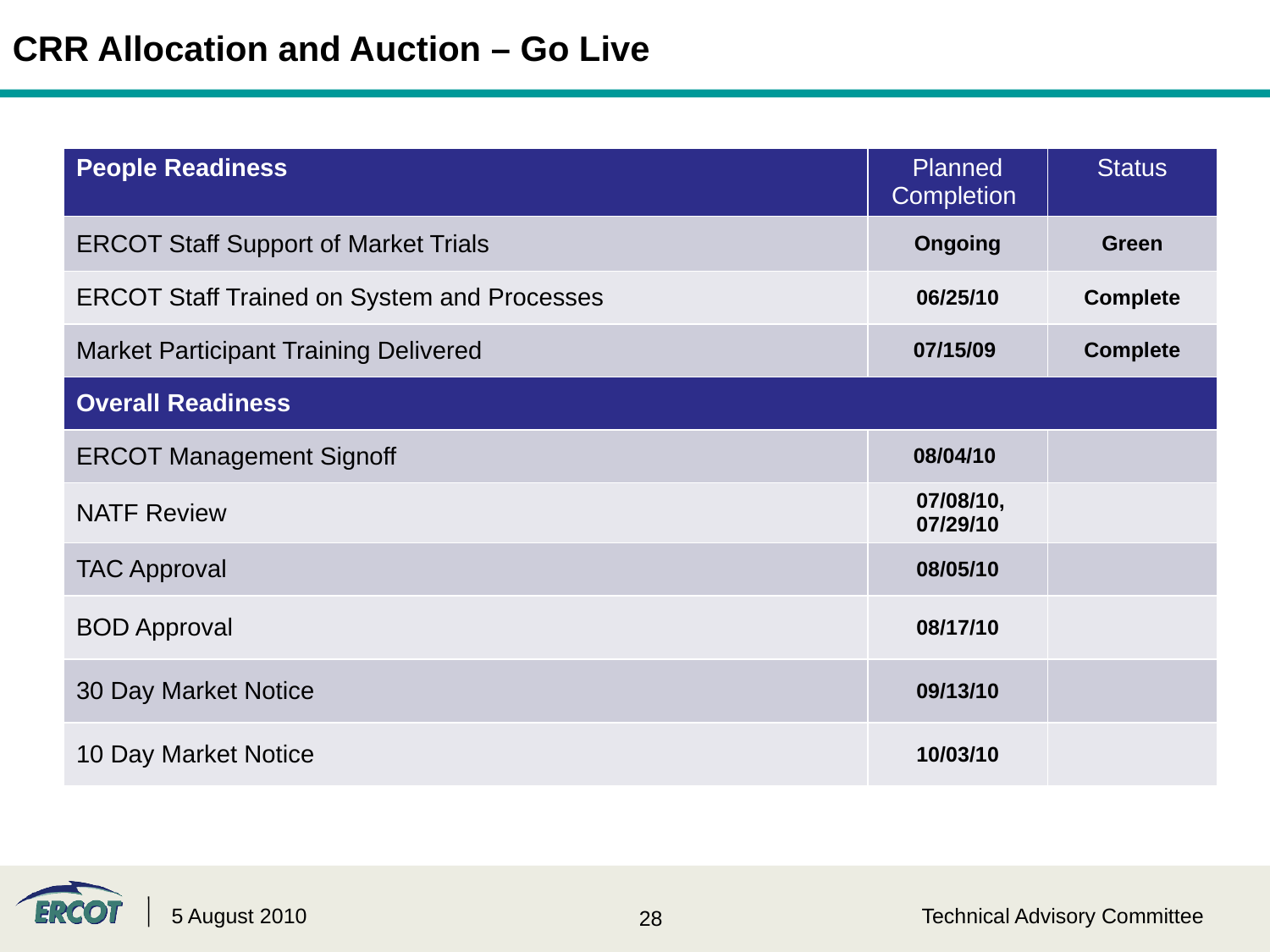

CRR Allocation and Auction – Go Live
| People Readiness | Planned Completion | Status |
| --- | --- | --- |
| ERCOT Staff Support of Market Trials | Ongoing | Green |
| ERCOT Staff Trained on System and Processes | 06/25/10 | Complete |
| Market Participant Training Delivered | 07/15/09 | Complete |
| Overall Readiness |  |  |
| ERCOT Management Signoff | 08/04/10 |  |
| NATF Review | 07/08/10, 07/29/10 |  |
| TAC Approval | 08/05/10 |  |
| BOD Approval | 08/17/10 |  |
| 30 Day Market Notice | 09/13/10 |  |
| 10 Day Market Notice | 10/03/10 |  |
5 August 2010
Technical Advisory Committee